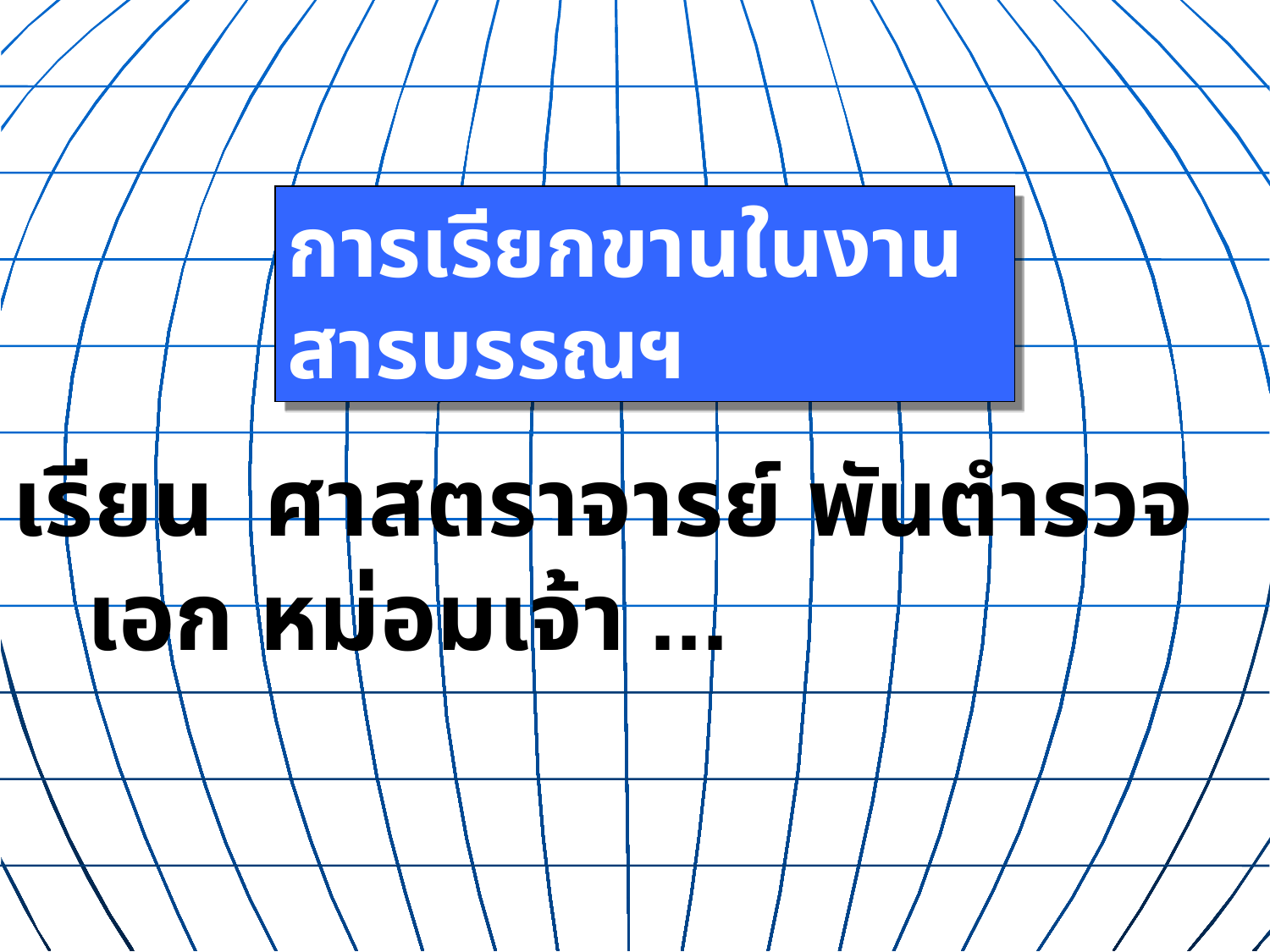

การเรียกขานในงานสารบรรณฯ

เรียน  ศาสตราจารย์ พันตำรวจเอก หม่อมเจ้า ...